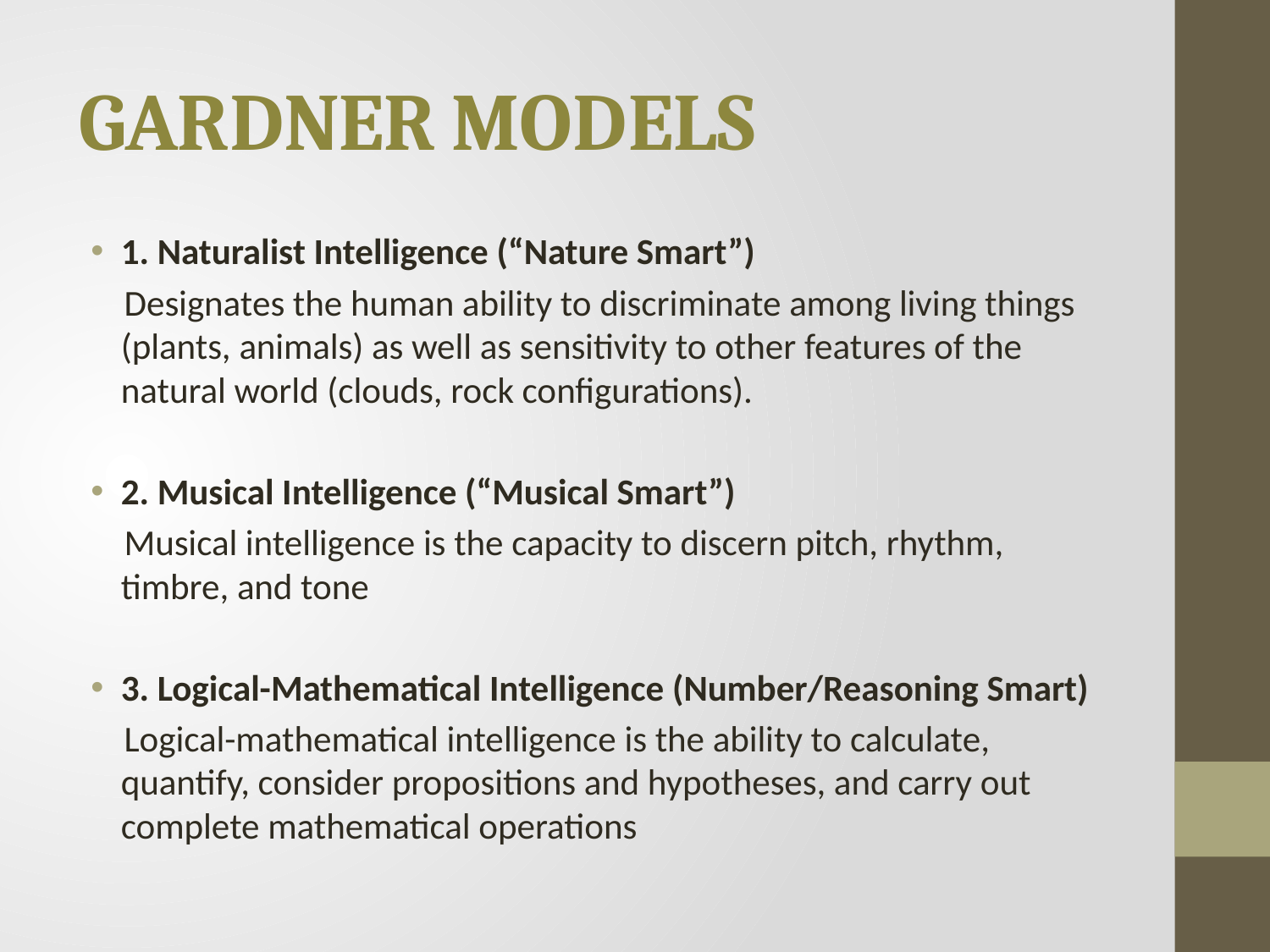

# GARDNER MODELS
1. Naturalist Intelligence (“Nature Smart”)
    Designates the human ability to discriminate among living things (plants, animals) as well as sensitivity to other features of the natural world (clouds, rock configurations).

2. Musical Intelligence (“Musical Smart”)
    Musical intelligence is the capacity to discern pitch, rhythm, timbre, and tone

3. Logical-Mathematical Intelligence (Number/Reasoning Smart)
    Logical-mathematical intelligence is the ability to calculate, quantify, consider propositions and hypotheses, and carry out complete mathematical operations